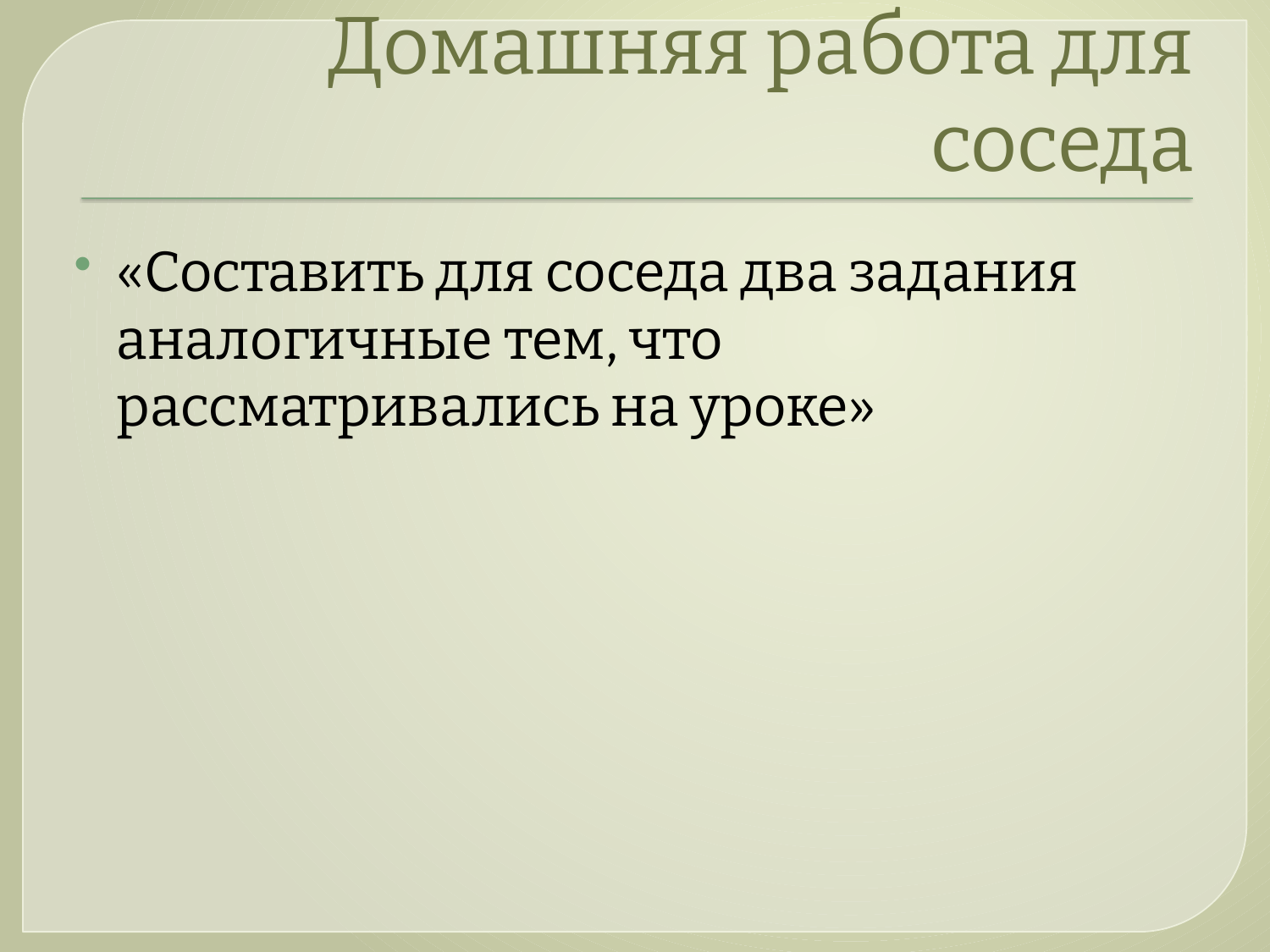

# Домашняя работа для соседа
«Составить для соседа два задания аналогичные тем, что рассматривались на уроке»